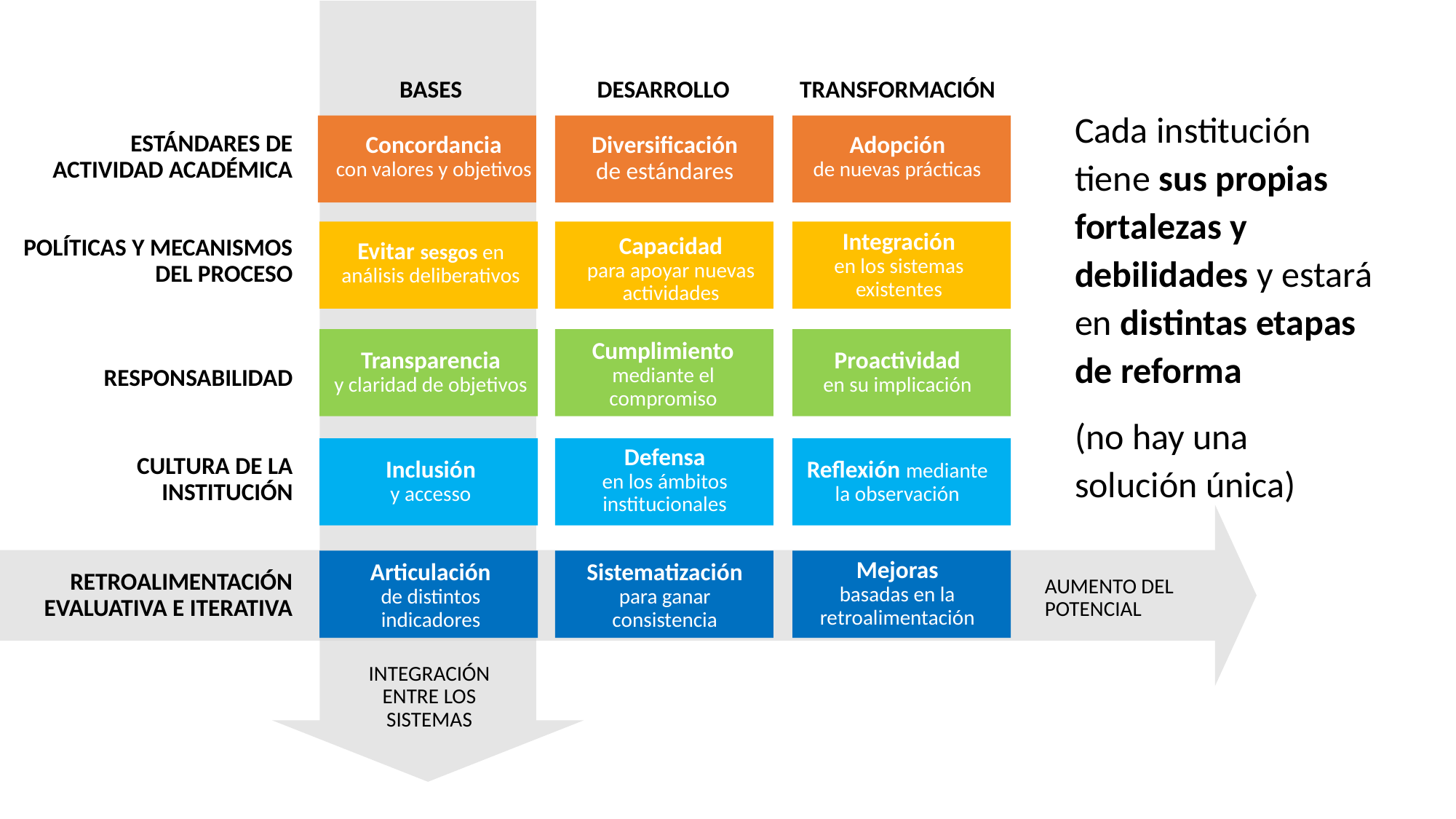

BASES
DESARROLLO
TRANSFORMACIÓN
Cada institución tiene sus propias fortalezas y debilidades y estará en distintas etapas de reforma
(no hay una solución única)

ESTÁNDARES DE ACTIVIDAD ACADÉMICA
POLÍTICAS Y MECANISMOS DEL PROCESO
RESPONSABILIDAD
CULTURA DE LA INSTITUCIÓN
RETROALIMENTACIÓN EVALUATIVA E ITERATIVA
Concordancia
con valores y objetivos
Diversificación
de estándares
Adopción
de nuevas prácticas
Integración
en los sistemas existentes
Capacidad
para apoyar nuevas actividades
Evitar sesgos en análisis deliberativos
Cumplimiento
mediante el compromiso
Transparencia
y claridad de objetivos
Proactividad
en su implicación
Defensa
en los ámbitos institucionales
Inclusión
y accesso
Reflexión mediante la observación
Mejoras
basadas en la retroalimentación
Articulación
de distintos indicadores
Sistematización para ganar consistencia

AUMENTO DEL POTENCIAL
INTEGRACIÓN ENTRE LOS SISTEMAS